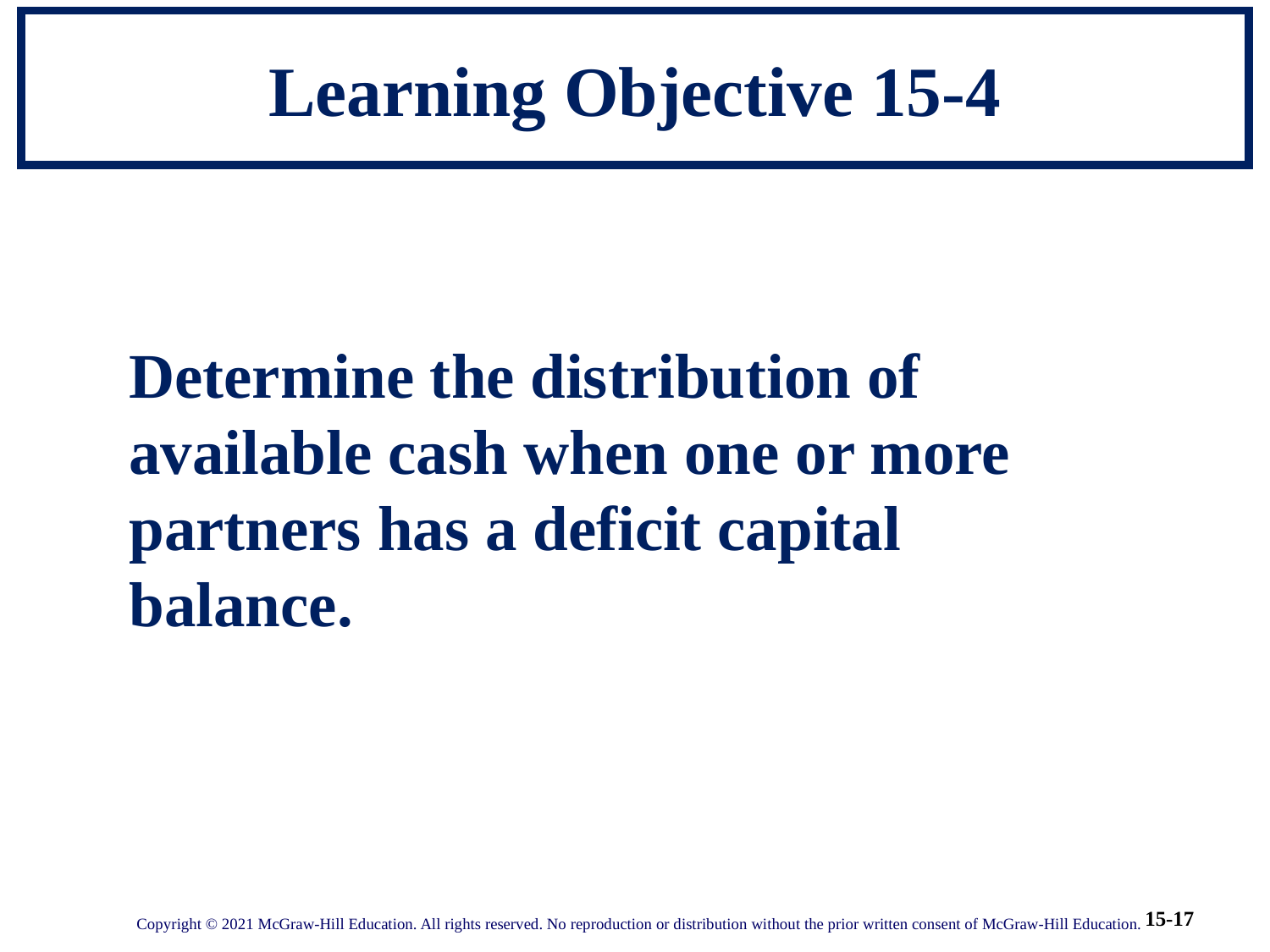

# Learning Objective 15-4
Determine the distribution of available cash when one or more partners has a deficit capital balance.
Copyright © 2021 McGraw-Hill Education. All rights reserved. No reproduction or distribution without the prior written consent of McGraw-Hill Education.